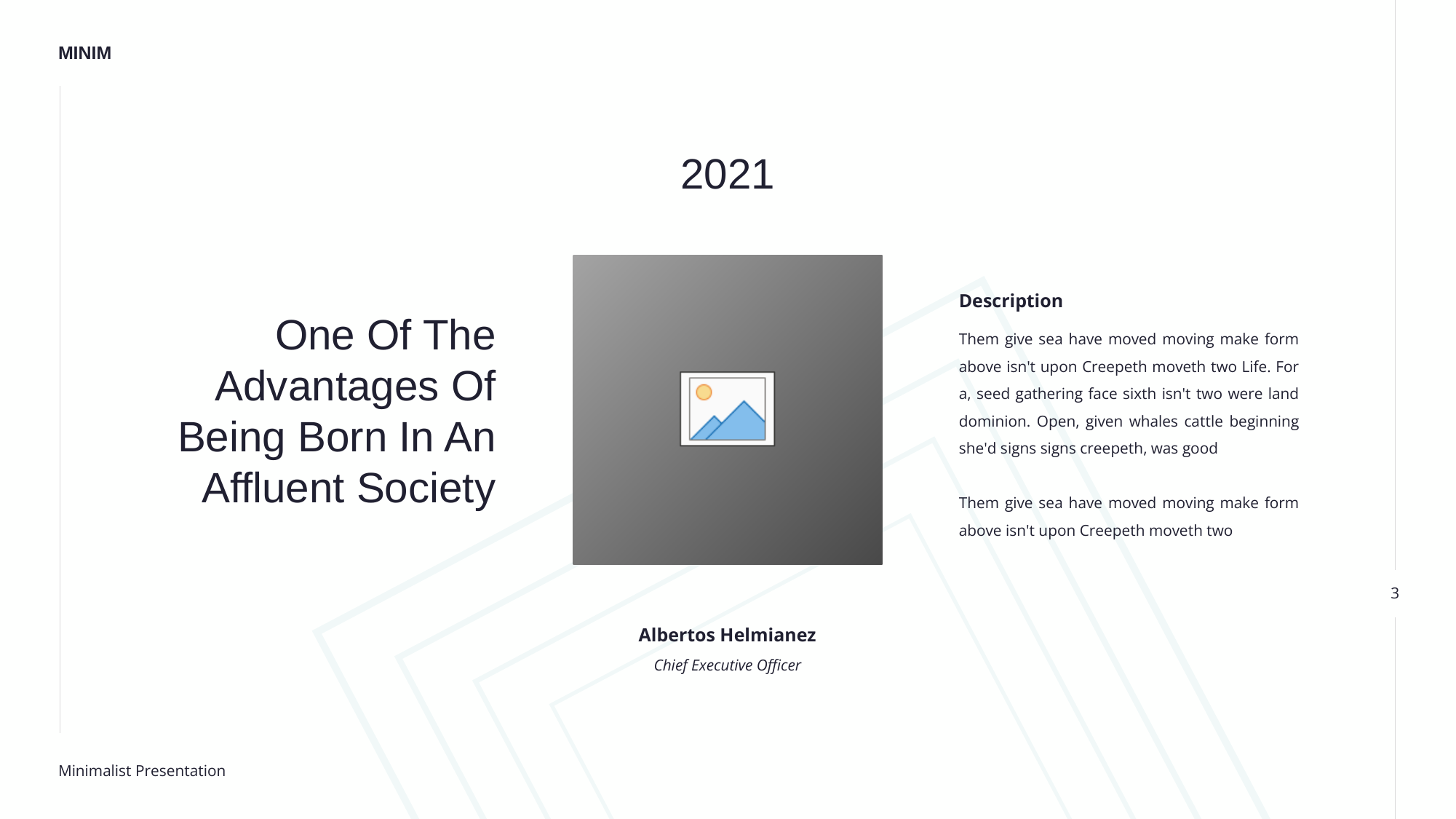

2021

Description
One Of The Advantages Of Being Born In An Affluent Society
Them give sea have moved moving make form above isn't upon Creepeth moveth two Life. For a, seed gathering face sixth isn't two were land dominion. Open, given whales cattle beginning she'd signs signs creepeth, was good

Them give sea have moved moving make form above isn't upon Creepeth moveth two
Albertos Helmianez
Chief Executive Officer